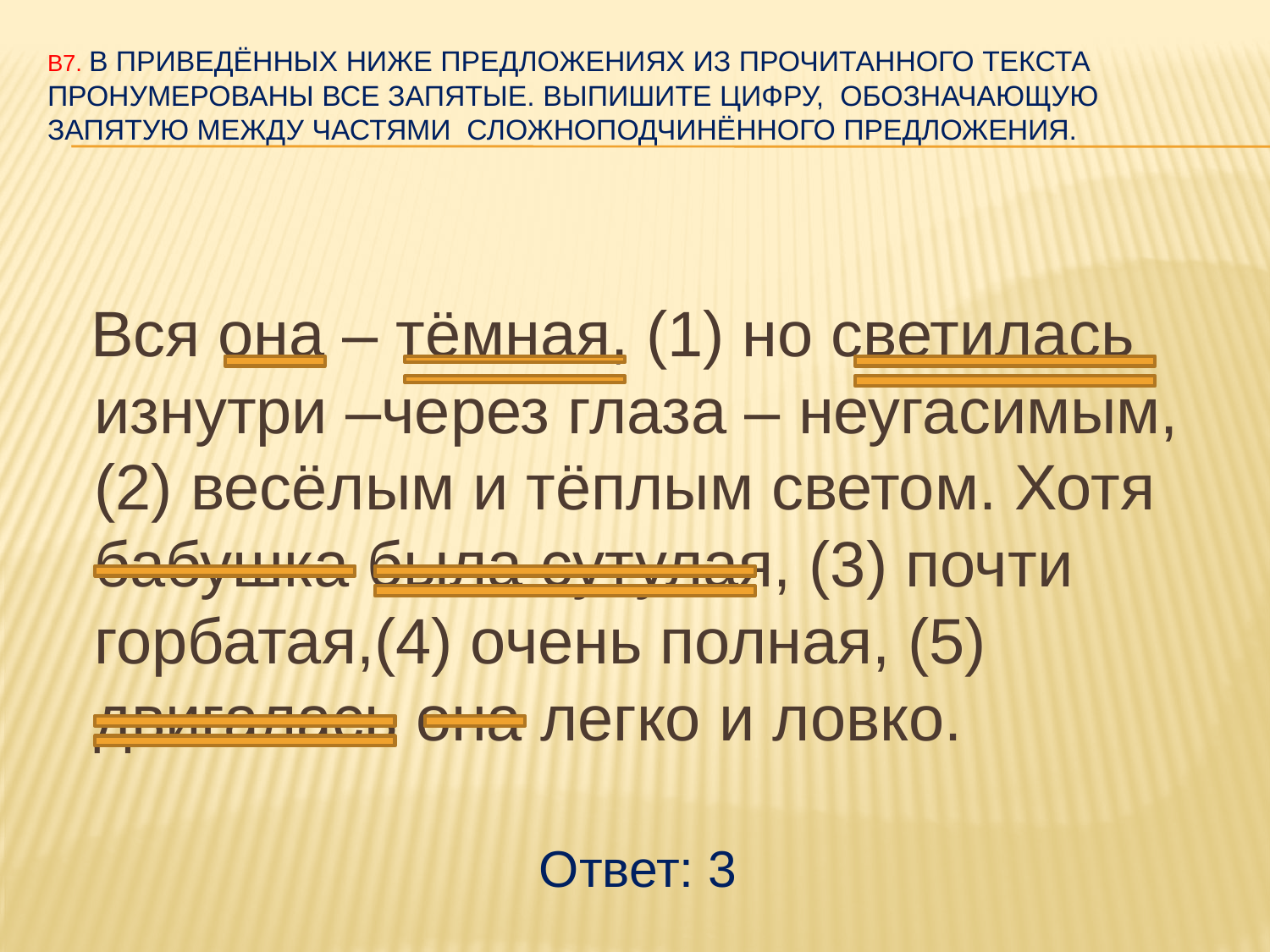

# В7. В приведённых ниже предложениях из прочитанного текста пронумерованы все запятые. Выпишите цифру,  обозначающую запятую между частями  сложноподчинённого предложения.
   Вся она – тёмная, (1) но светилась изнутри –через глаза – неугасимым, (2) весёлым и тёплым светом. Хотя бабушка была сутулая, (3) почти горбатая,(4) очень полная, (5) двигалась она легко и ловко.

Ответ: 3